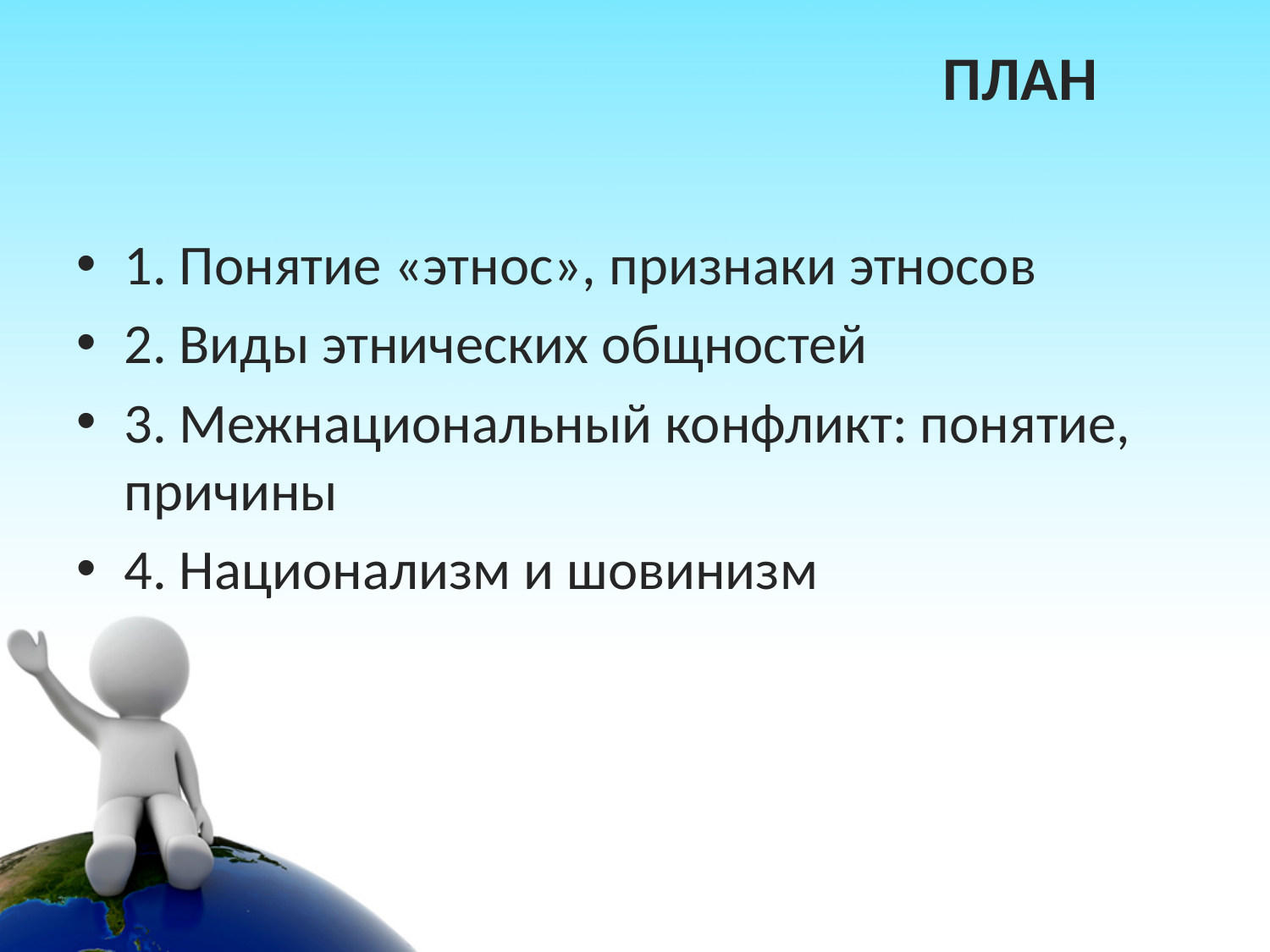

ПЛАН
#

1. Понятие «этнос», признаки этносов
2. Виды этнических общностей
3. Межнациональный конфликт: понятие, причины
4. Национализм и шовинизм